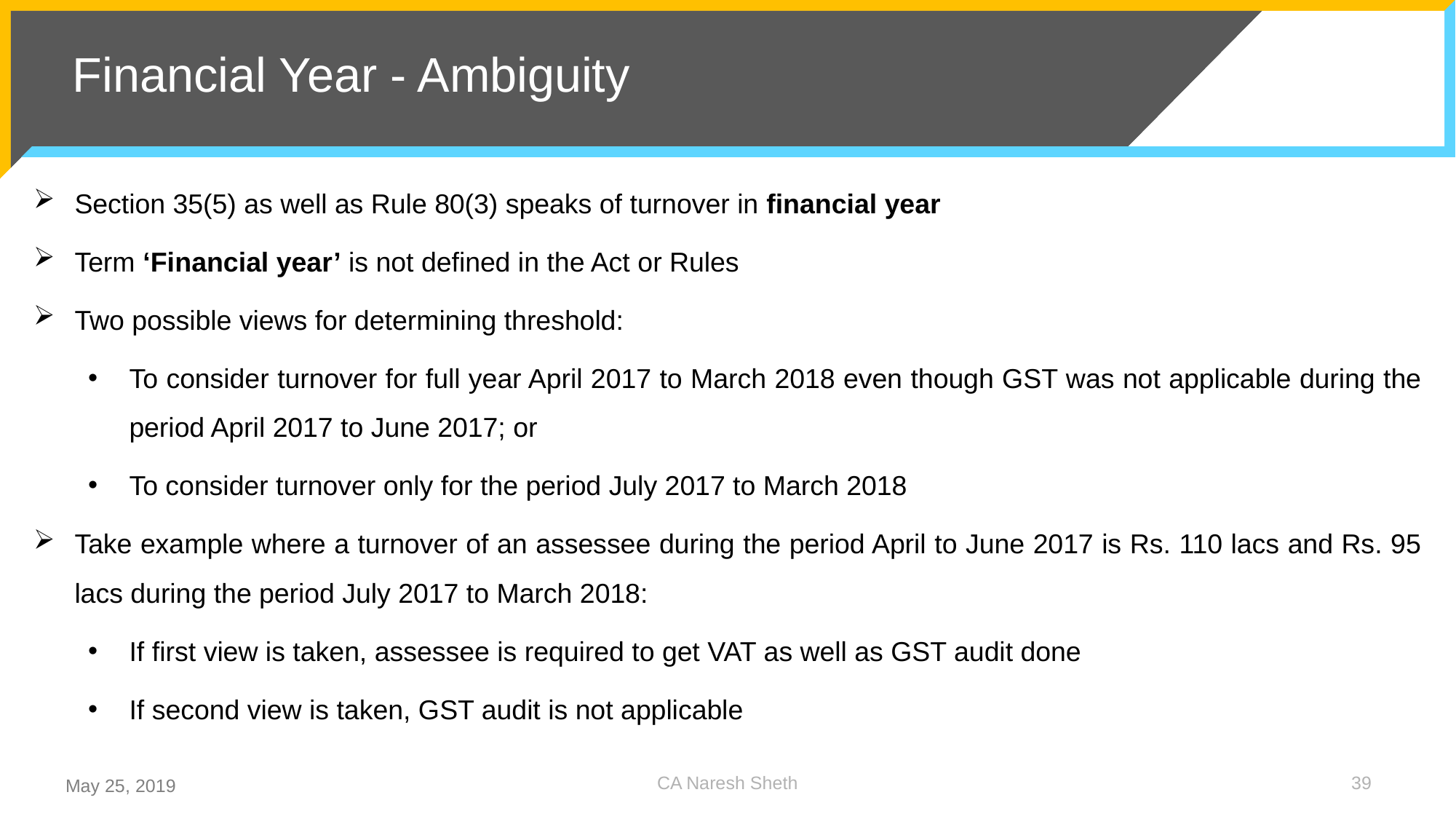

# Financial Year - Ambiguity

Section 35(5) as well as Rule 80(3) speaks of turnover in financial year
Term ‘Financial year’ is not defined in the Act or Rules
Two possible views for determining threshold:
To consider turnover for full year April 2017 to March 2018 even though GST was not applicable during the period April 2017 to June 2017; or
To consider turnover only for the period July 2017 to March 2018
Take example where a turnover of an assessee during the period April to June 2017 is Rs. 110 lacs and Rs. 95 lacs during the period July 2017 to March 2018:
If first view is taken, assessee is required to get VAT as well as GST audit done
If second view is taken, GST audit is not applicable
CA Naresh Sheth
39
May 25, 2019